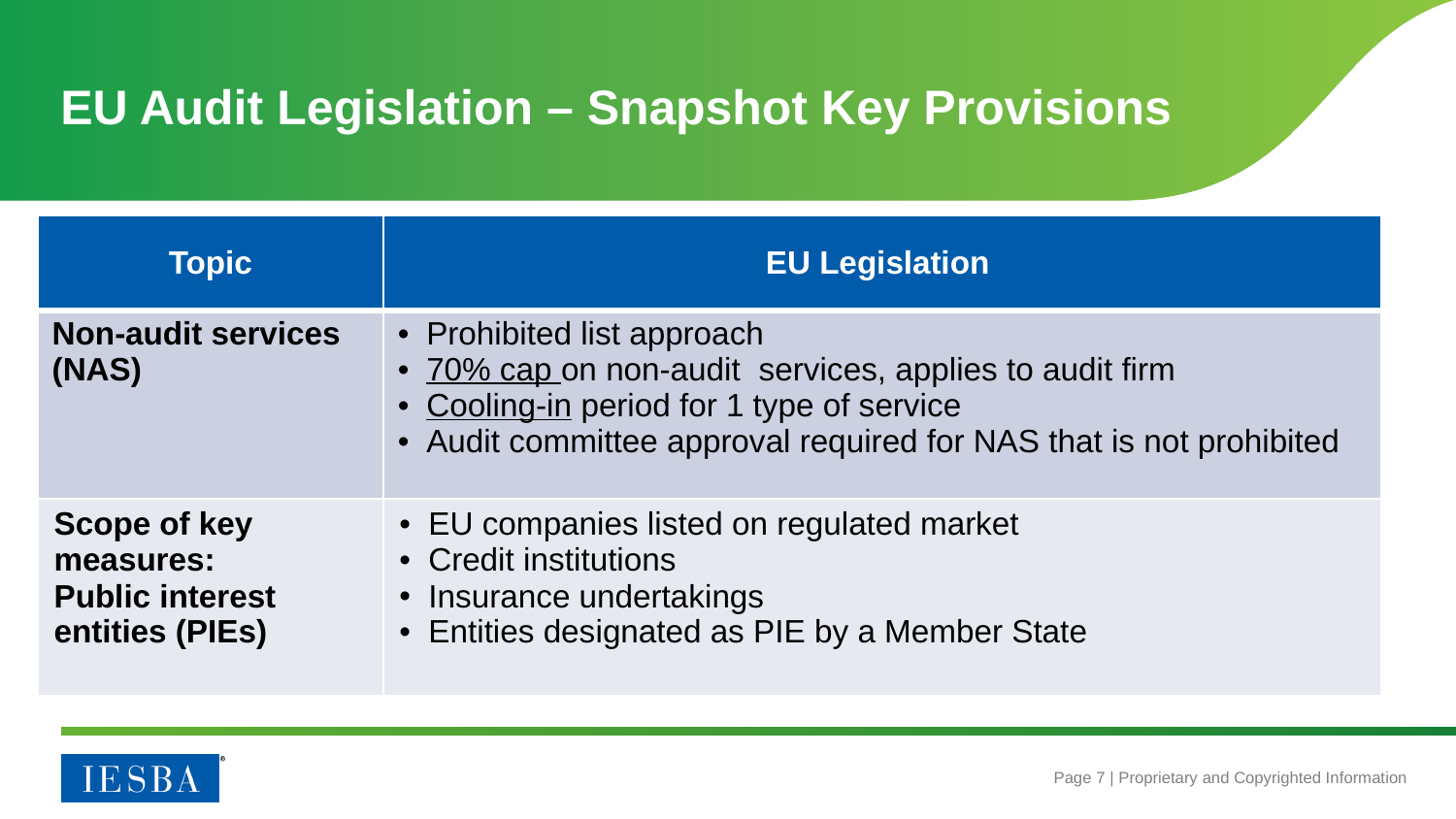

# EU Audit Legislation – Snapshot Key Provisions
| Topic | EU Legislation |
| --- | --- |
| Non-audit services (NAS) | Prohibited list approach 70% cap on non-audit services, applies to audit firm Cooling-in period for 1 type of service Audit committee approval required for NAS that is not prohibited |
| Scope of key measures: Public interest entities (PIEs) | EU companies listed on regulated market Credit institutions Insurance undertakings Entities designated as PIE by a Member State |